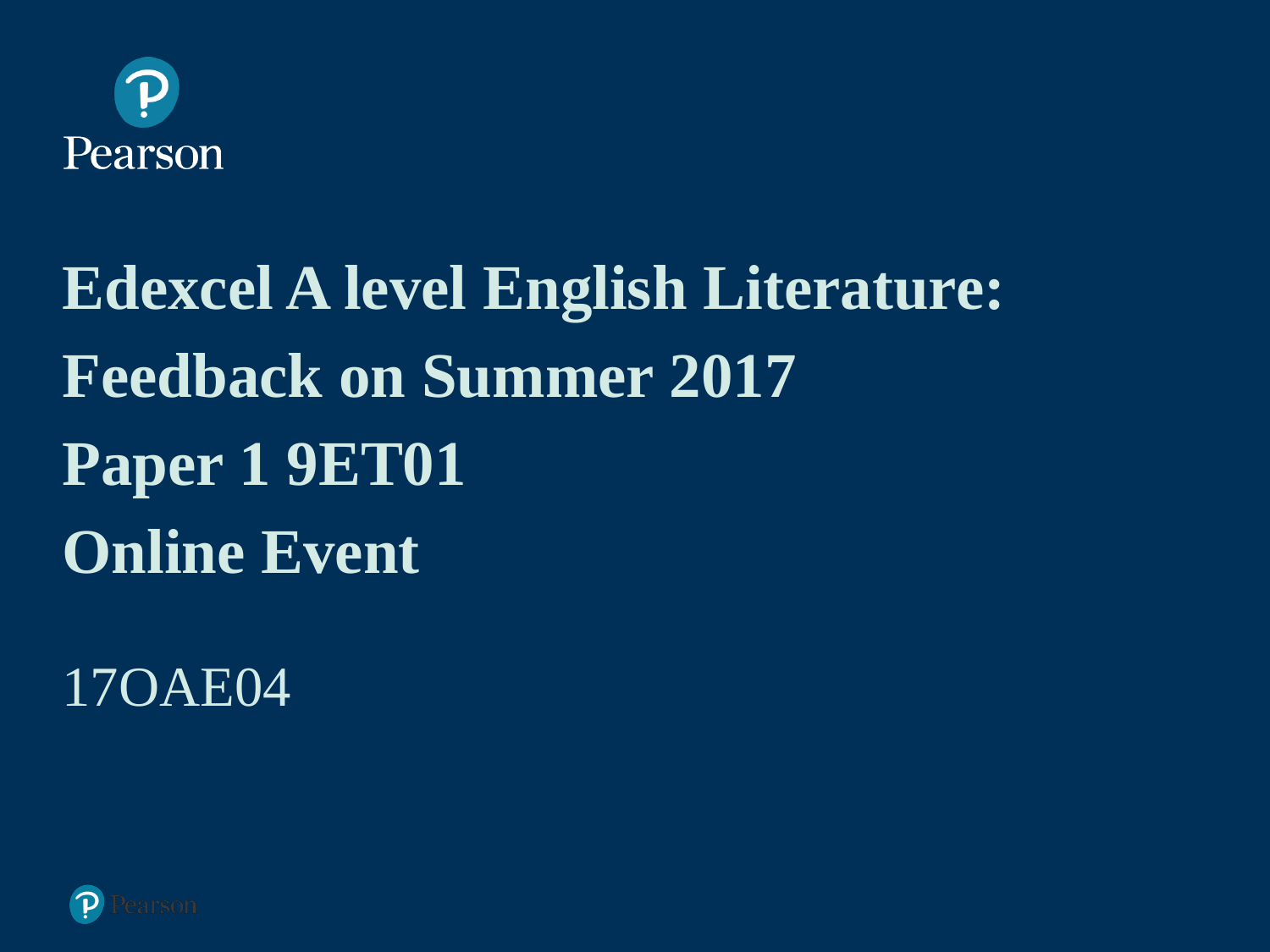

# Edexcel A level English Literature: Feedback on Summer 2017 Paper 1 9ET01 Online Event
17OAE04
1
Presentation Title Arial Bold 7 pt